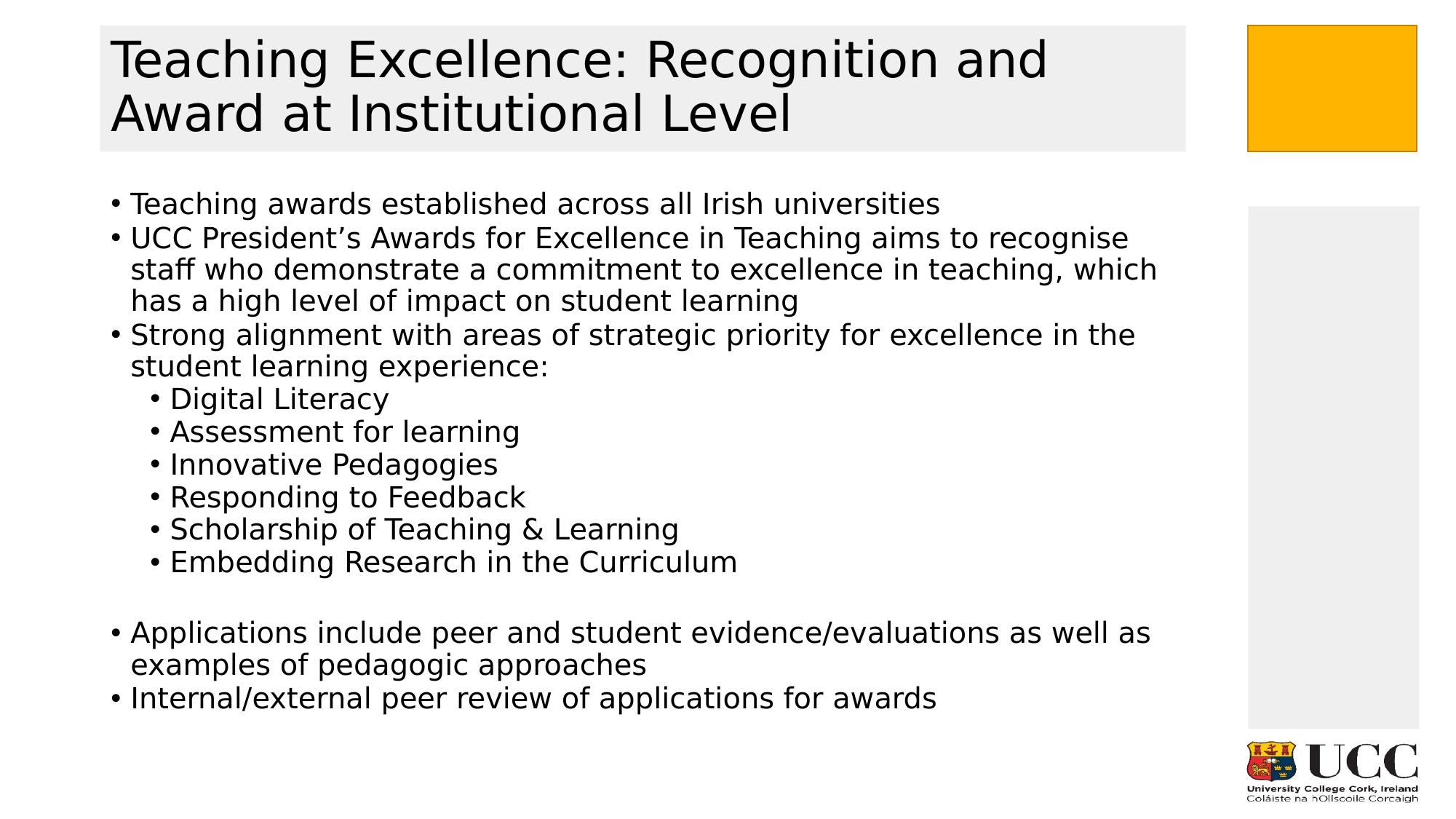

# Teaching Excellence: Recognition and Award at Institutional Level
Teaching awards established across all Irish universities
UCC President’s Awards for Excellence in Teaching aims to recognise staff who demonstrate a commitment to excellence in teaching, which has a high level of impact on student learning
Strong alignment with areas of strategic priority for excellence in the student learning experience:
Digital Literacy
Assessment for learning
Innovative Pedagogies
Responding to Feedback
Scholarship of Teaching & Learning
Embedding Research in the Curriculum

Applications include peer and student evidence/evaluations as well as examples of pedagogic approaches
Internal/external peer review of applications for awards